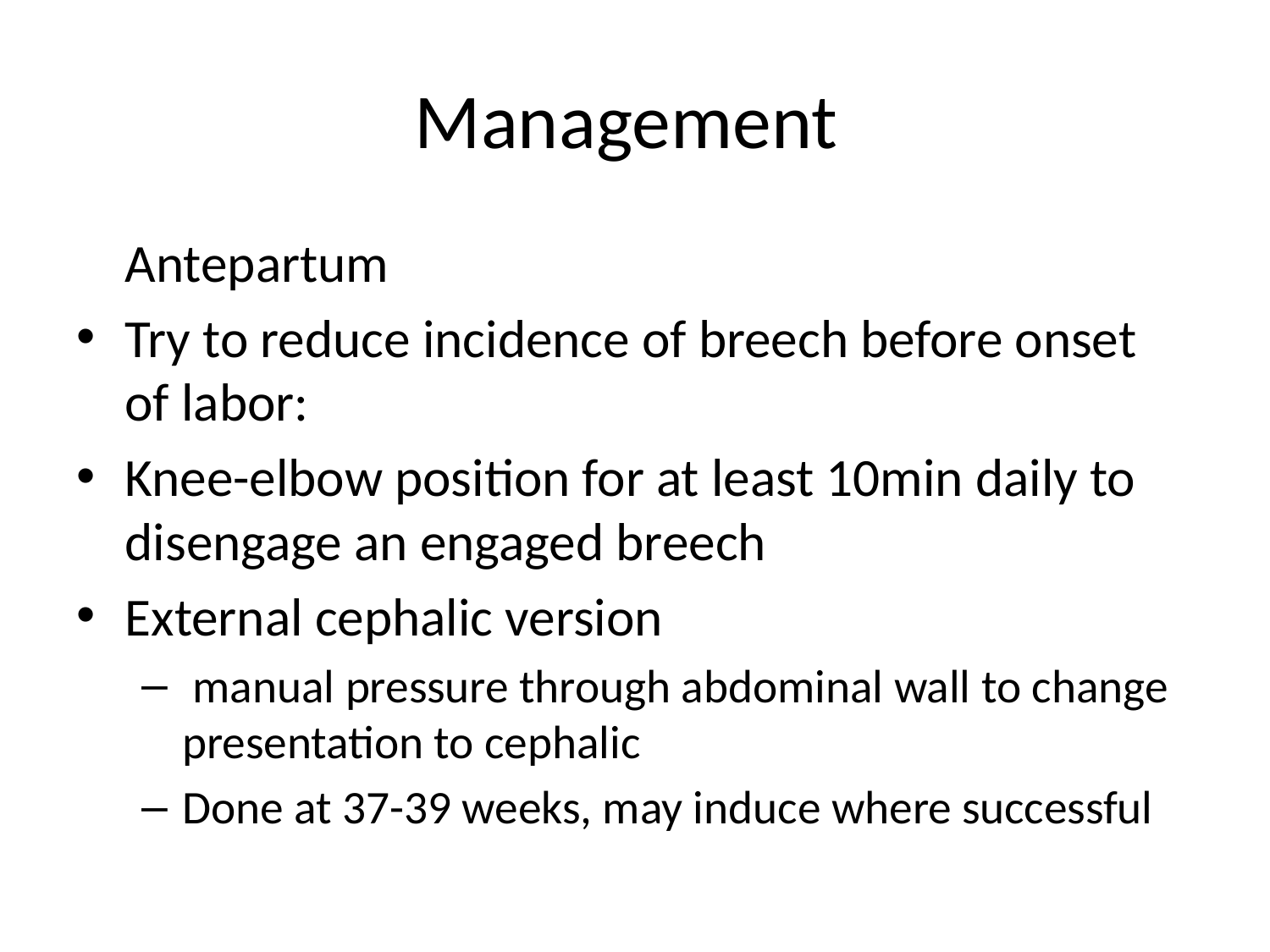

# Management
	Antepartum
Try to reduce incidence of breech before onset of labor:
Knee-elbow position for at least 10min daily to disengage an engaged breech
External cephalic version
 manual pressure through abdominal wall to change presentation to cephalic
Done at 37-39 weeks, may induce where successful